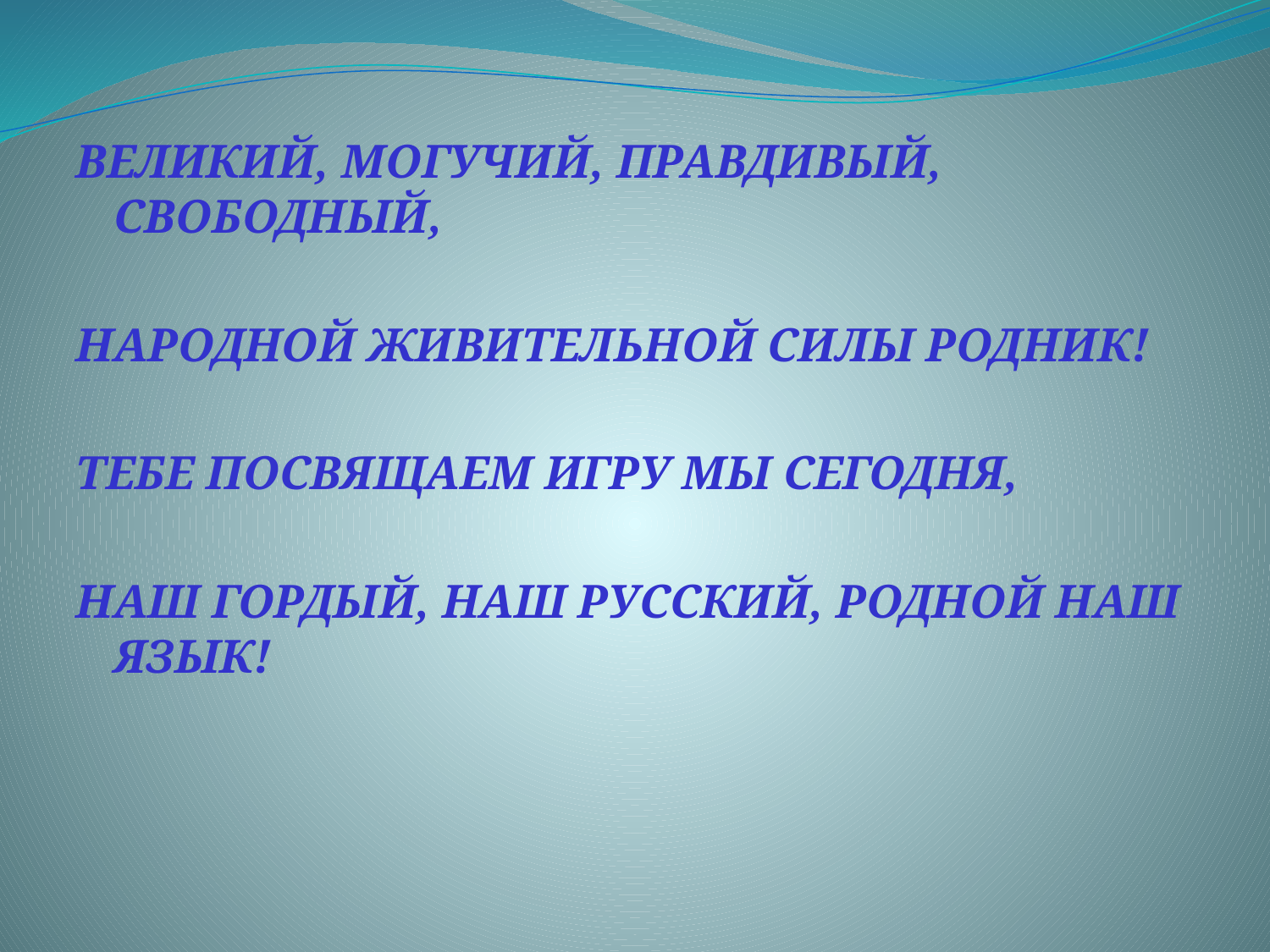

#
ВЕЛИКИЙ, МОГУЧИЙ, ПРАВДИВЫЙ, СВОБОДНЫЙ,

НАРОДНОЙ ЖИВИТЕЛЬНОЙ СИЛЫ РОДНИК!

ТЕБЕ ПОСВЯЩАЕМ ИГРУ МЫ СЕГОДНЯ,

НАШ ГОРДЫЙ, НАШ РУССКИЙ, РОДНОЙ НАШ ЯЗЫК!